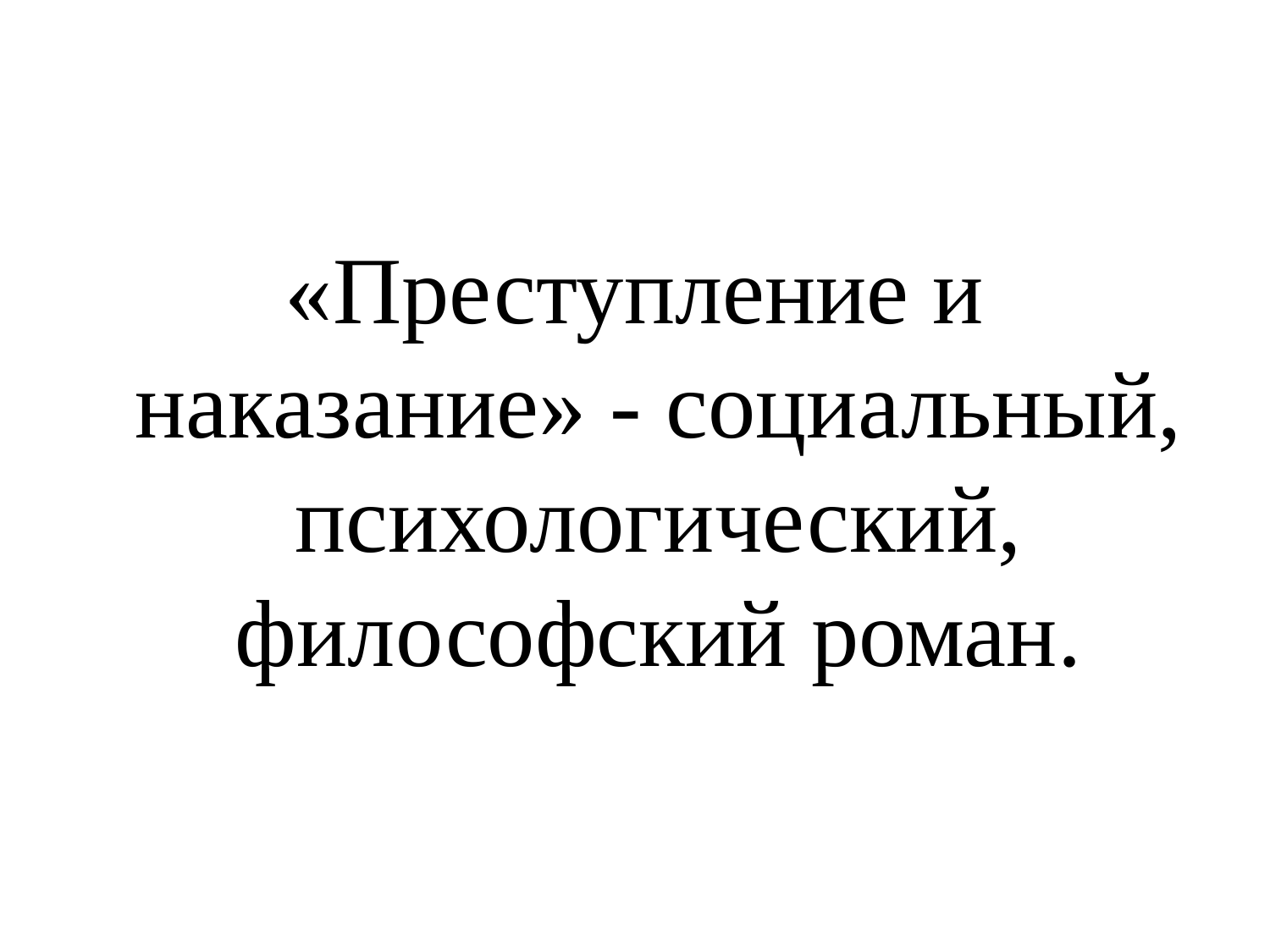

#
«Преступление и наказание» - социальный, психологический, философский роман.